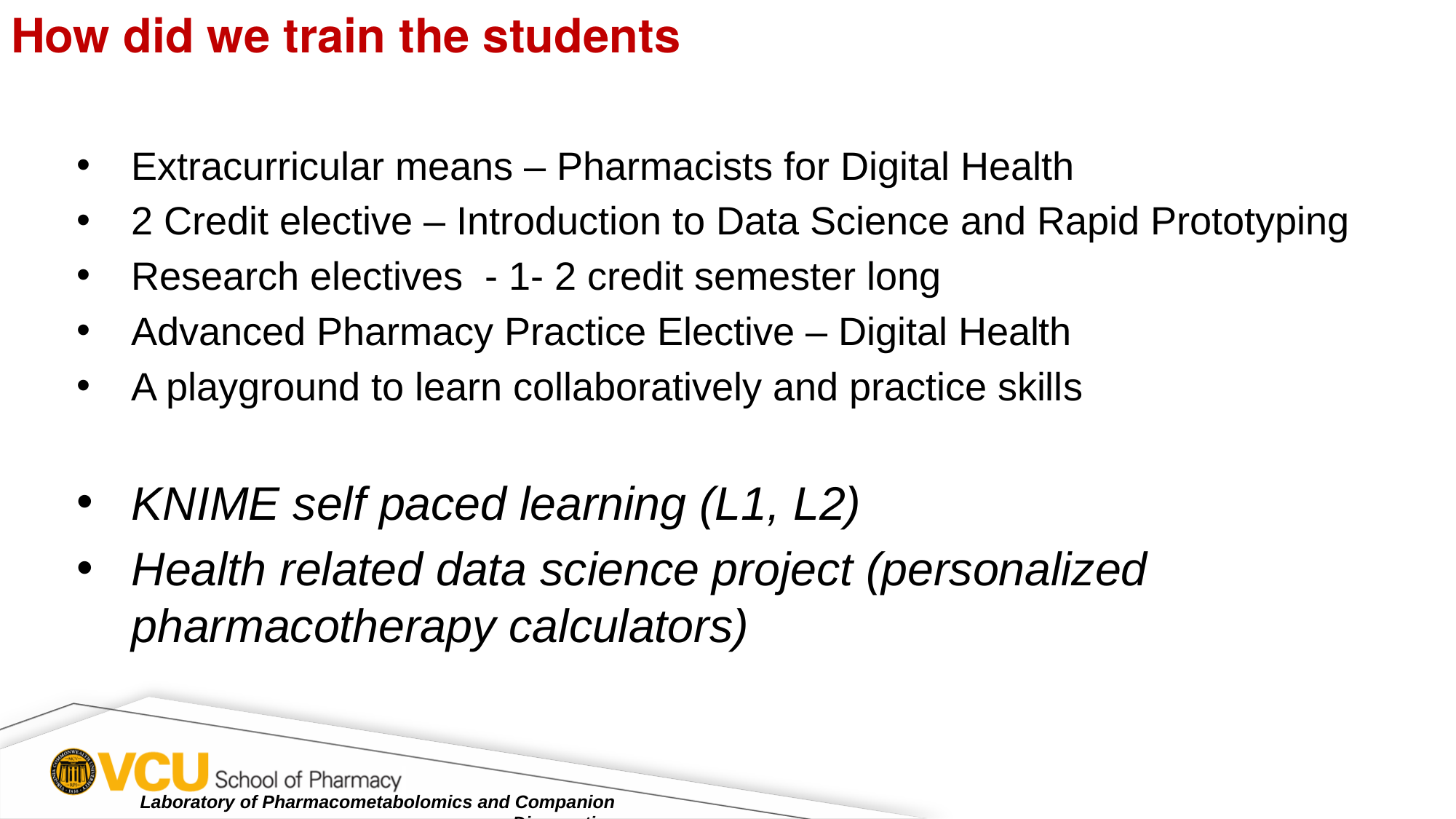

# How did we train the students
Extracurricular means – Pharmacists for Digital Health
2 Credit elective – Introduction to Data Science and Rapid Prototyping
Research electives  - 1- 2 credit semester long
Advanced Pharmacy Practice Elective – Digital Health
A playground to learn collaboratively and practice skills

KNIME self paced learning (L1, L2)
Health related data science project (personalized pharmacotherapy calculators)